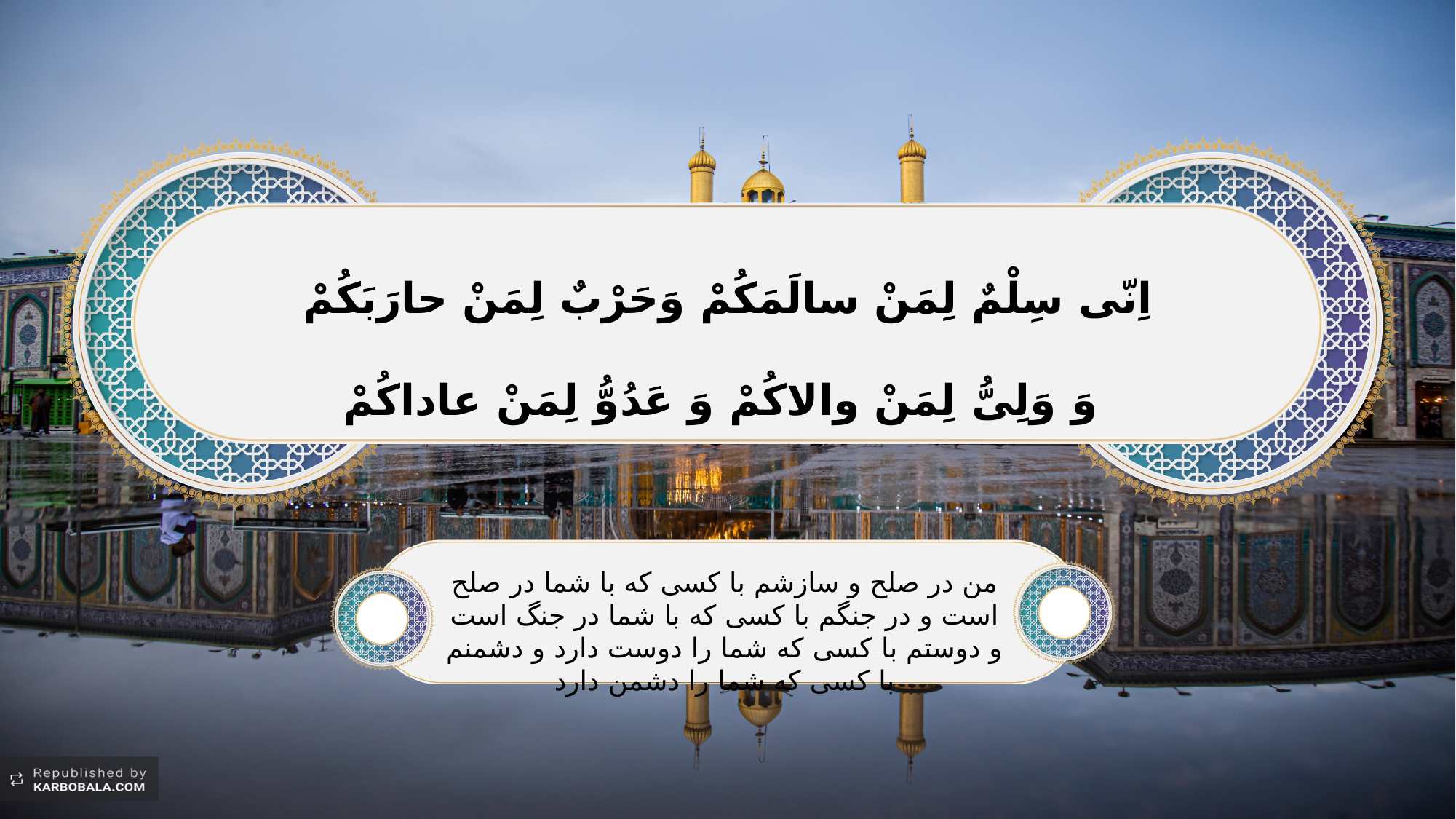

اِنّی سِلْمٌ لِمَنْ سالَمَکُمْ وَحَرْبٌ لِمَنْ حارَبَکُمْ وَ وَلِیُّ لِمَنْ والاکُمْ وَ عَدُوُّ لِمَنْ عاداکُمْ
من در صلح و سازشم با کسی که با شما در صلح است و در جنگم با کسی که با شما در جنگ است و دوستم با کسی که شما را دوست دارد و دشمنم با کسی که شما را دشمن دارد